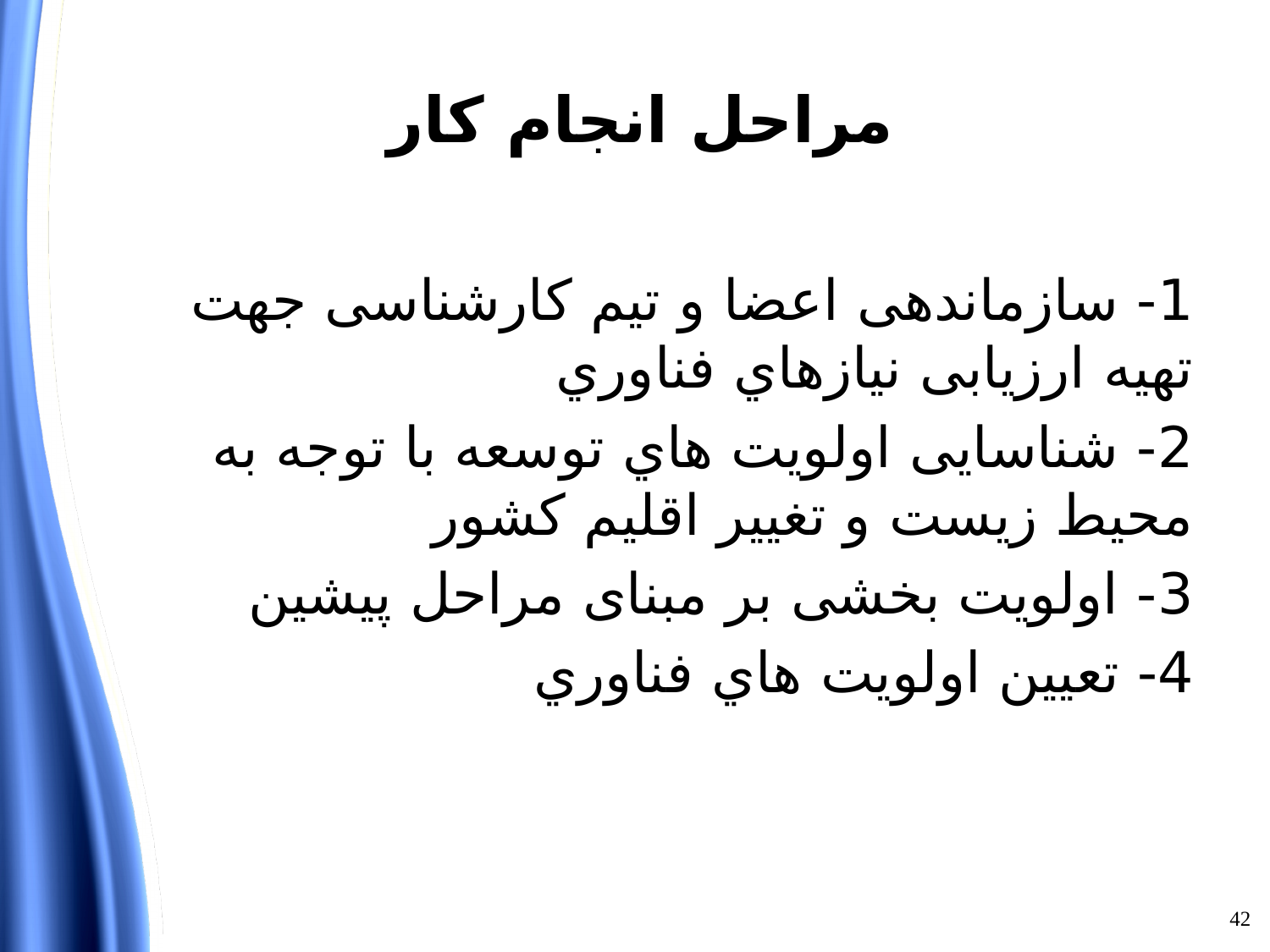

# مراحل انجام کار
1- سازماندهی اعضا و تیم کارشناسی جهت تهیه ارزیابی نیازهاي فناوري
2- شناسایی اولویت هاي توسعه با توجه به محیط زیست و تغییر اقلیم کشور
3- اولویت بخشی بر مبنای مراحل پیشین
4- تعیین اولویت هاي فناوري

42